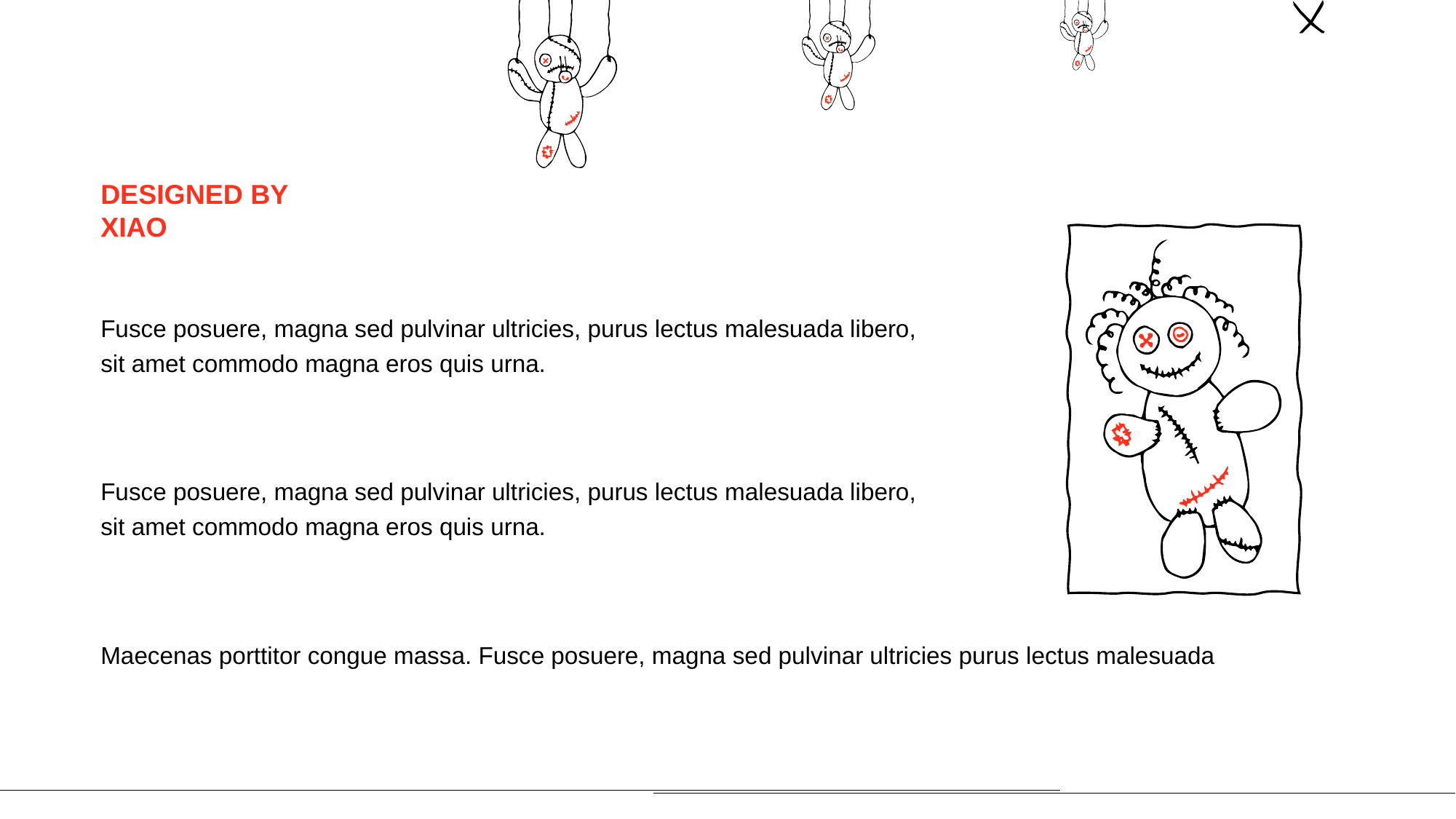

DESIGNED BY XIAO

Fusce posuere, magna sed pulvinar ultricies, purus lectus malesuada libero, sit amet commodo magna eros quis urna.
Fusce posuere, magna sed pulvinar ultricies, purus lectus malesuada libero, sit amet commodo magna eros quis urna.
Maecenas porttitor congue massa. Fusce posuere, magna sed pulvinar ultricies purus lectus malesuada